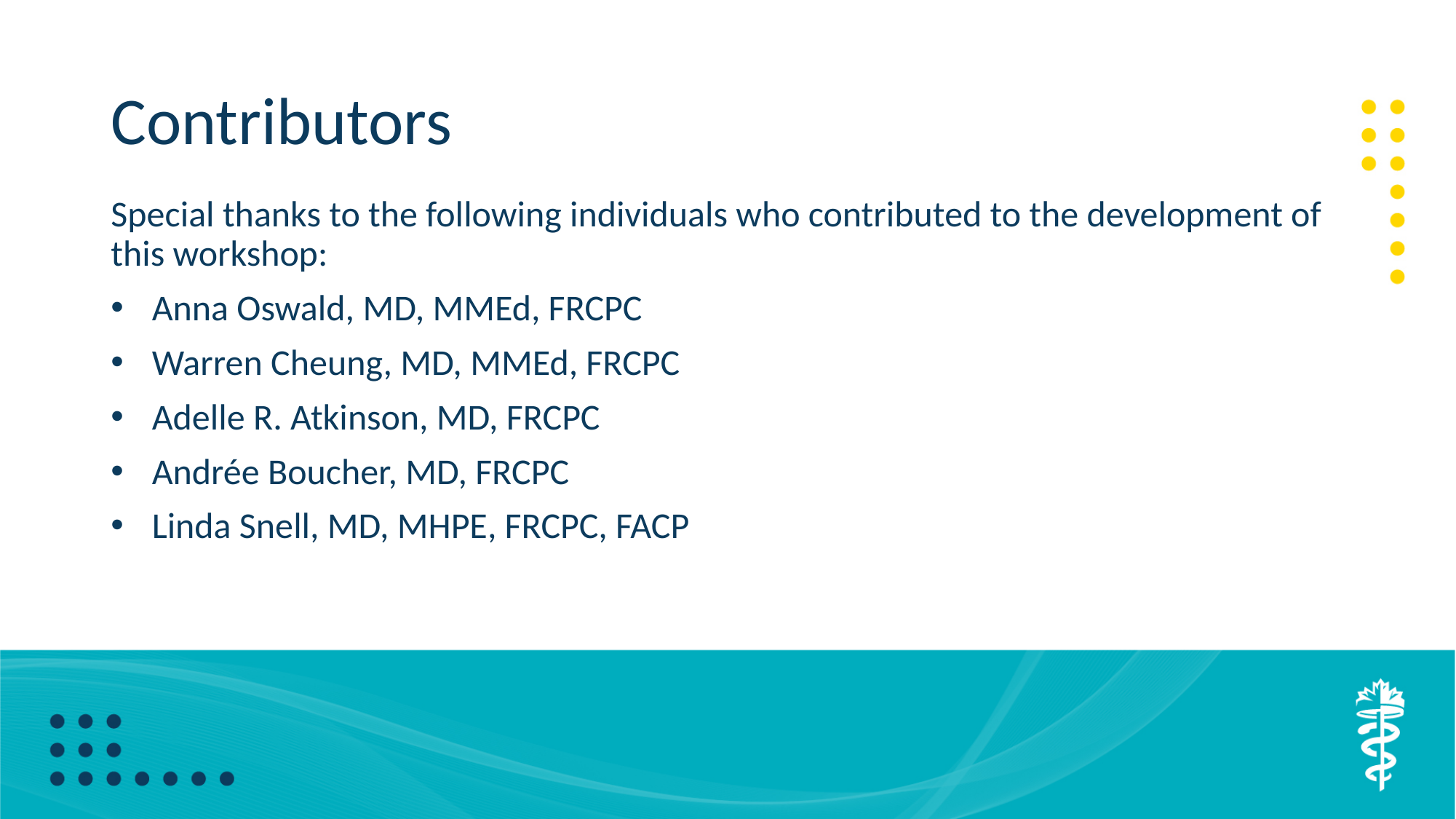

# Contributors
Special thanks to the following individuals who contributed to the development of this workshop:
Anna Oswald, MD, MMEd, FRCPC
Warren Cheung, MD, MMEd, FRCPC
Adelle R. Atkinson, MD, FRCPC
Andrée Boucher, MD, FRCPC
Linda Snell, MD, MHPE, FRCPC, FACP